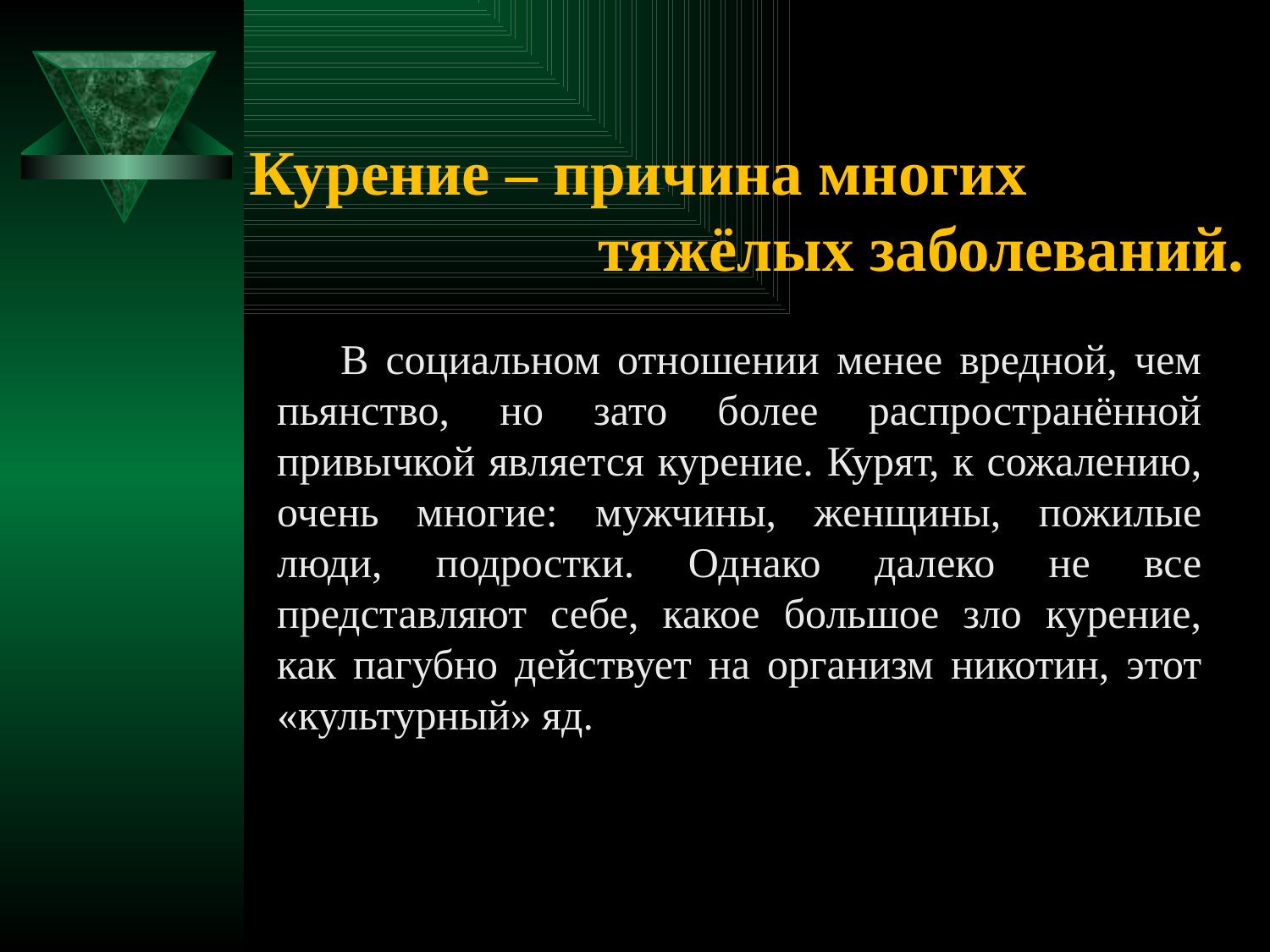

Курение – причина многих 			              тяжёлых заболеваний.
В социальном отношении менее вредной, чем пьянство, но зато более распространённой привычкой является курение. Курят, к сожалению, очень многие: мужчины, женщины, пожилые люди, подростки. Однако далеко не все представляют себе, какое большое зло курение, как пагубно действует на организм никотин, этот «культурный» яд.